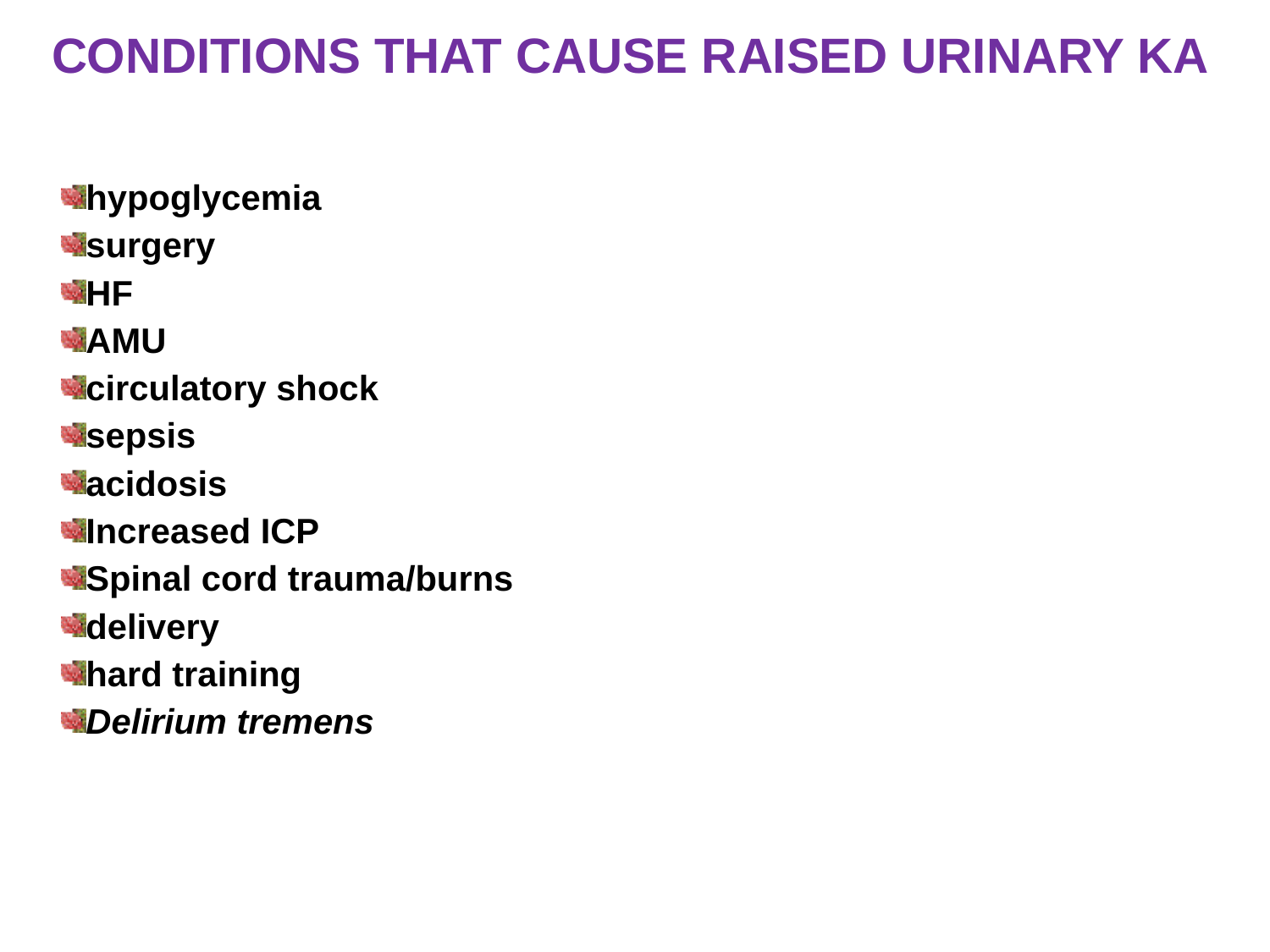

CONDITIONS THAT CAUSE RAISED URINARY KA
hypoglycemia
surgery
HF
AMU
circulatory shock
sepsis
acidosis
Increased ICP
Spinal cord trauma/burns
delivery
hard training
Delirium tremens